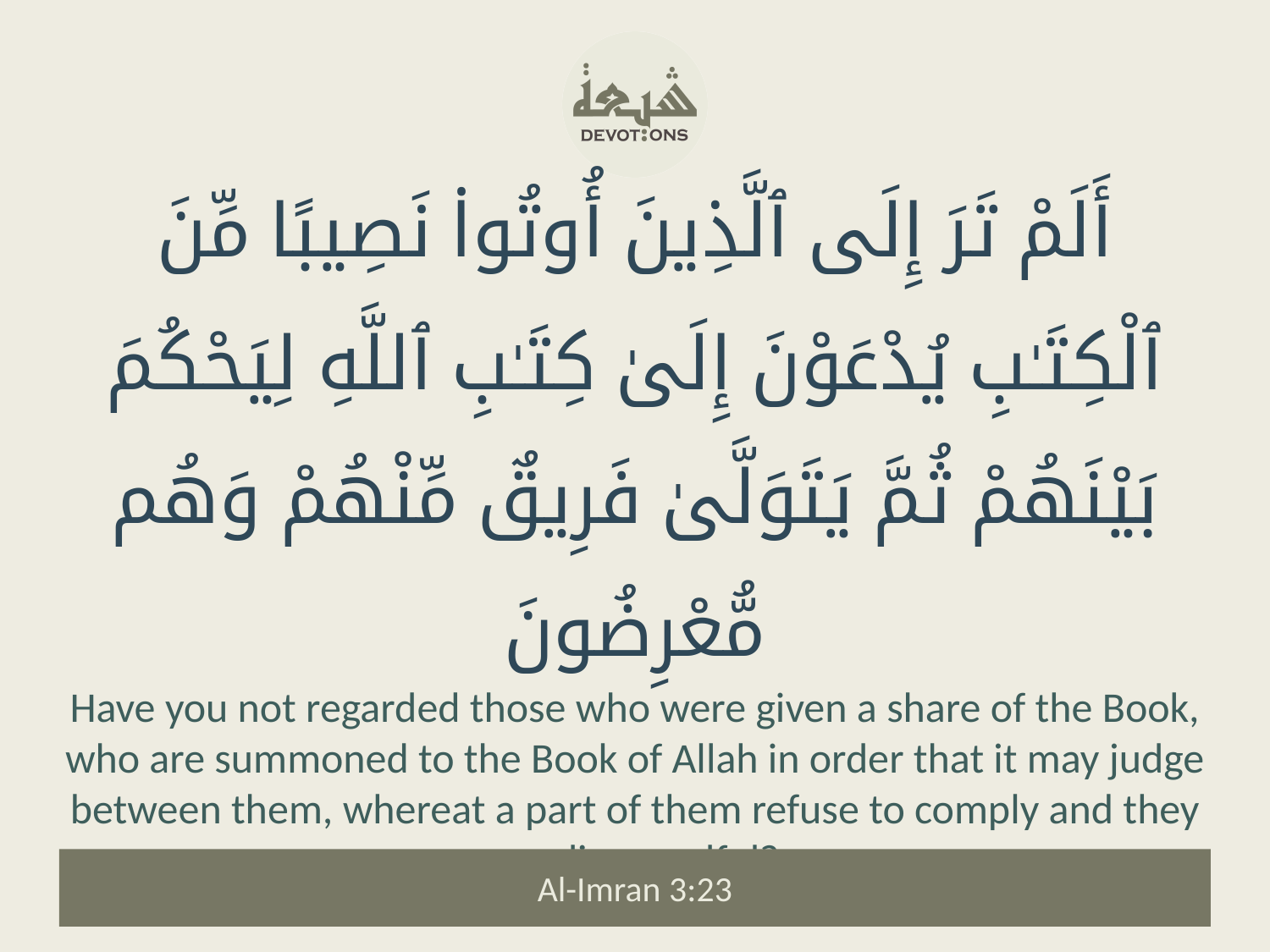

أَلَمْ تَرَ إِلَى ٱلَّذِينَ أُوتُوا۟ نَصِيبًا مِّنَ ٱلْكِتَـٰبِ يُدْعَوْنَ إِلَىٰ كِتَـٰبِ ٱللَّهِ لِيَحْكُمَ بَيْنَهُمْ ثُمَّ يَتَوَلَّىٰ فَرِيقٌ مِّنْهُمْ وَهُم مُّعْرِضُونَ
Have you not regarded those who were given a share of the Book, who are summoned to the Book of Allah in order that it may judge between them, whereat a part of them refuse to comply and they are disregardful?
Al-Imran 3:23